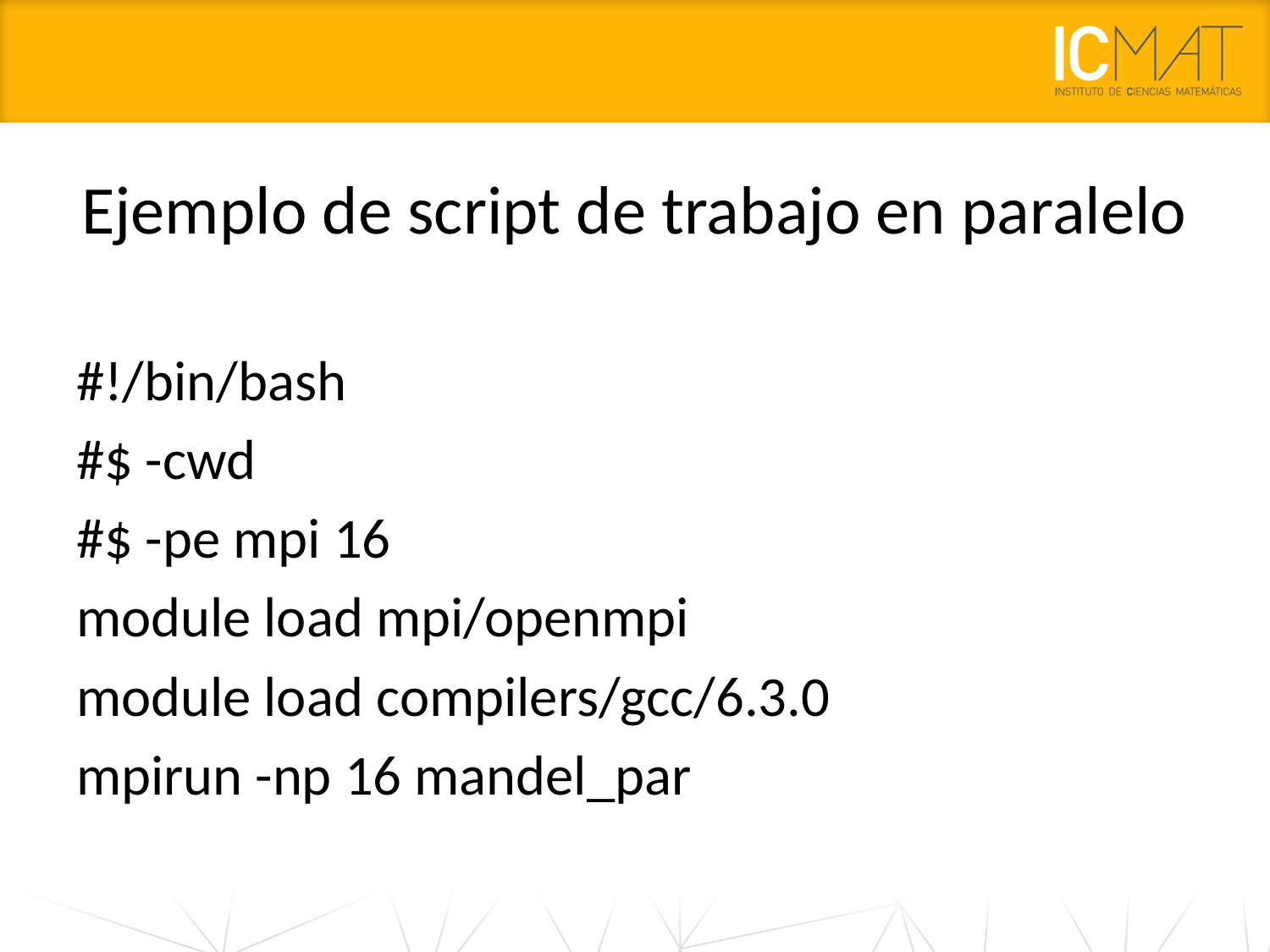

# Ejemplo de script de trabajo en paralelo
#!/bin/bash
#$ -cwd
#$ -pe mpi 16
module load mpi/openmpi
module load compilers/gcc/6.3.0
mpirun -np 16 mandel_par